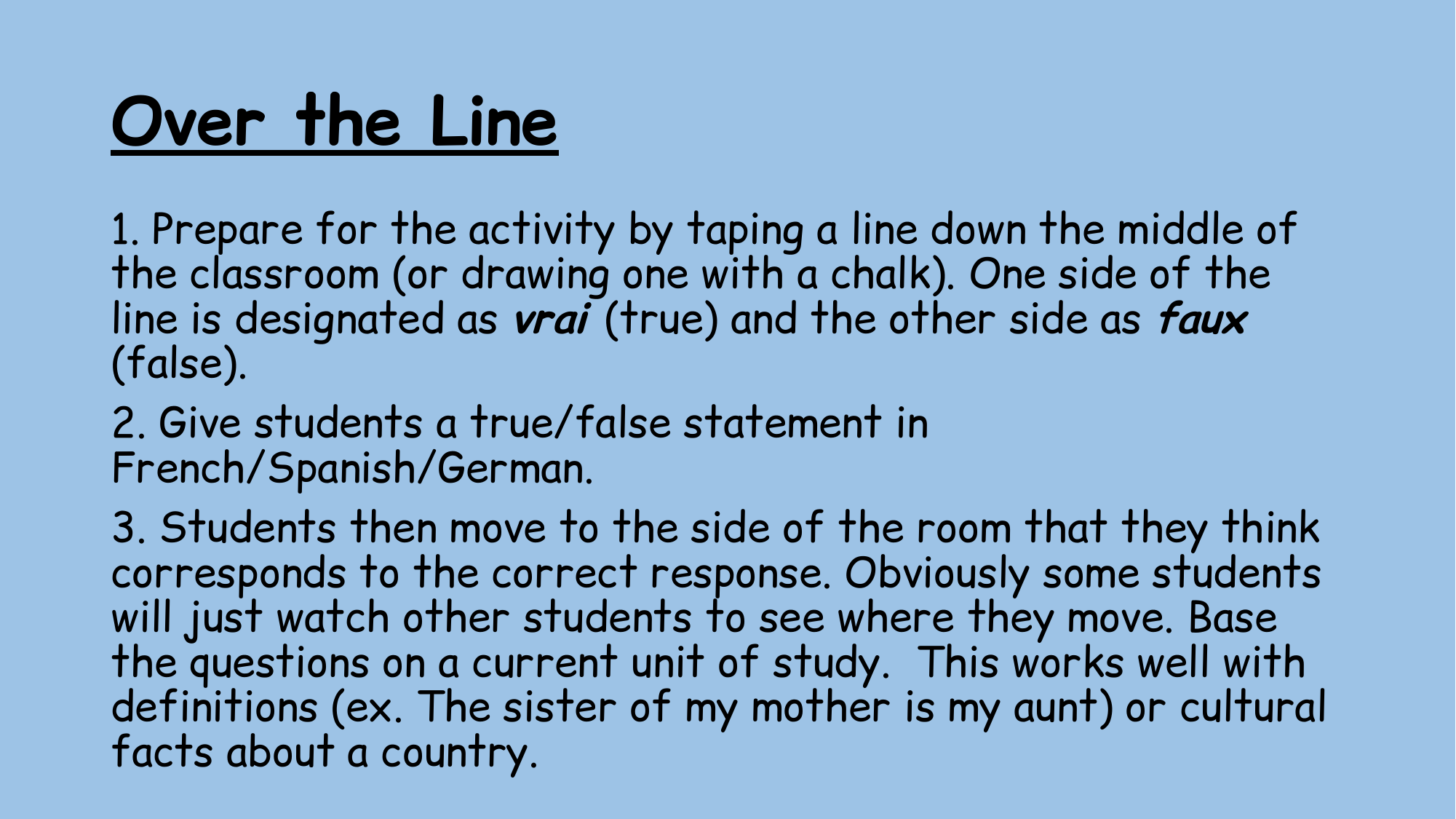

# Over the Line
1. Prepare for the activity by taping a line down the middle of the classroom (or drawing one with a chalk). One side of the line is designated as vrai (true) and the other side as faux (false).
2. Give students a true/false statement in French/Spanish/German.
3. Students then move to the side of the room that they think corresponds to the correct response. Obviously some students will just watch other students to see where they move. Base the questions on a current unit of study.  This works well with definitions (ex. The sister of my mother is my aunt) or cultural facts about a country.